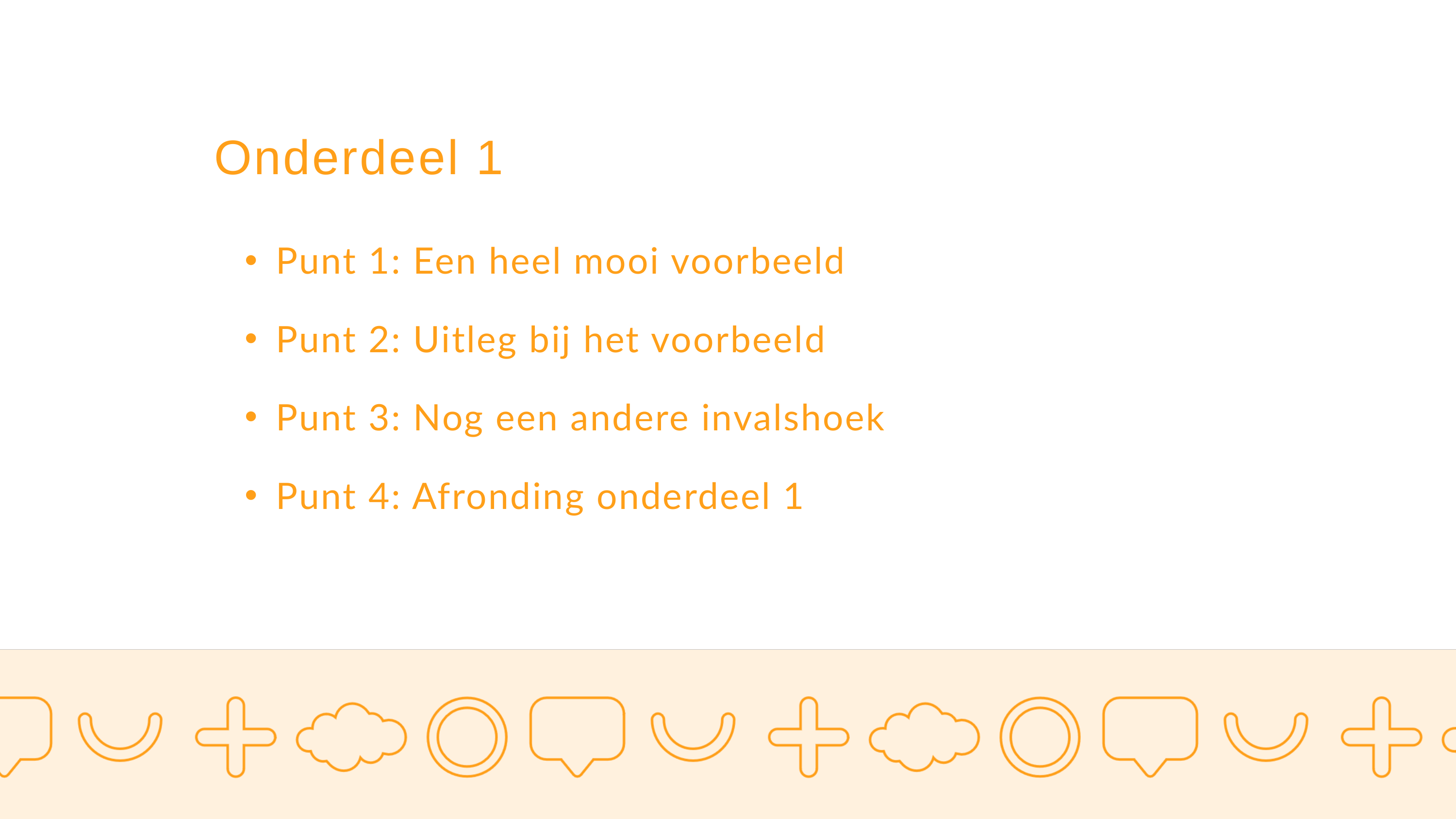

Onderdeel 1
Punt 1: Een heel mooi voorbeeld
Punt 2: Uitleg bij het voorbeeld
Punt 3: Nog een andere invalshoek
Punt 4: Afronding onderdeel 1